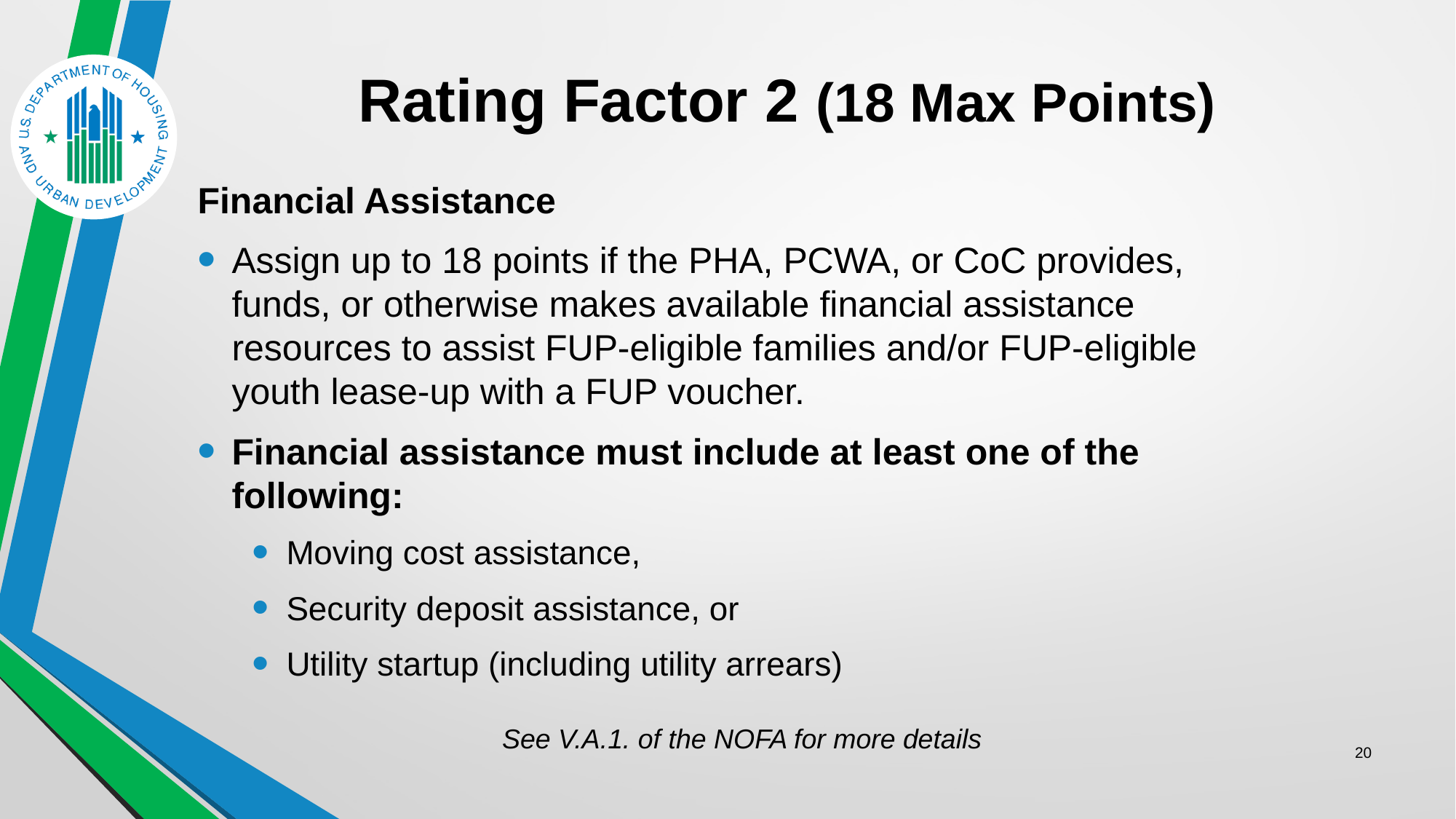

# Rating Factor 2 (18 Max Points)
Financial Assistance
Assign up to 18 points if the PHA, PCWA, or CoC provides, funds, or otherwise makes available financial assistance resources to assist FUP-eligible families and/or FUP-eligible youth lease-up with a FUP voucher.
Financial assistance must include at least one of the following:
Moving cost assistance,
Security deposit assistance, or
Utility startup (including utility arrears)
See V.A.1. of the NOFA for more details
20